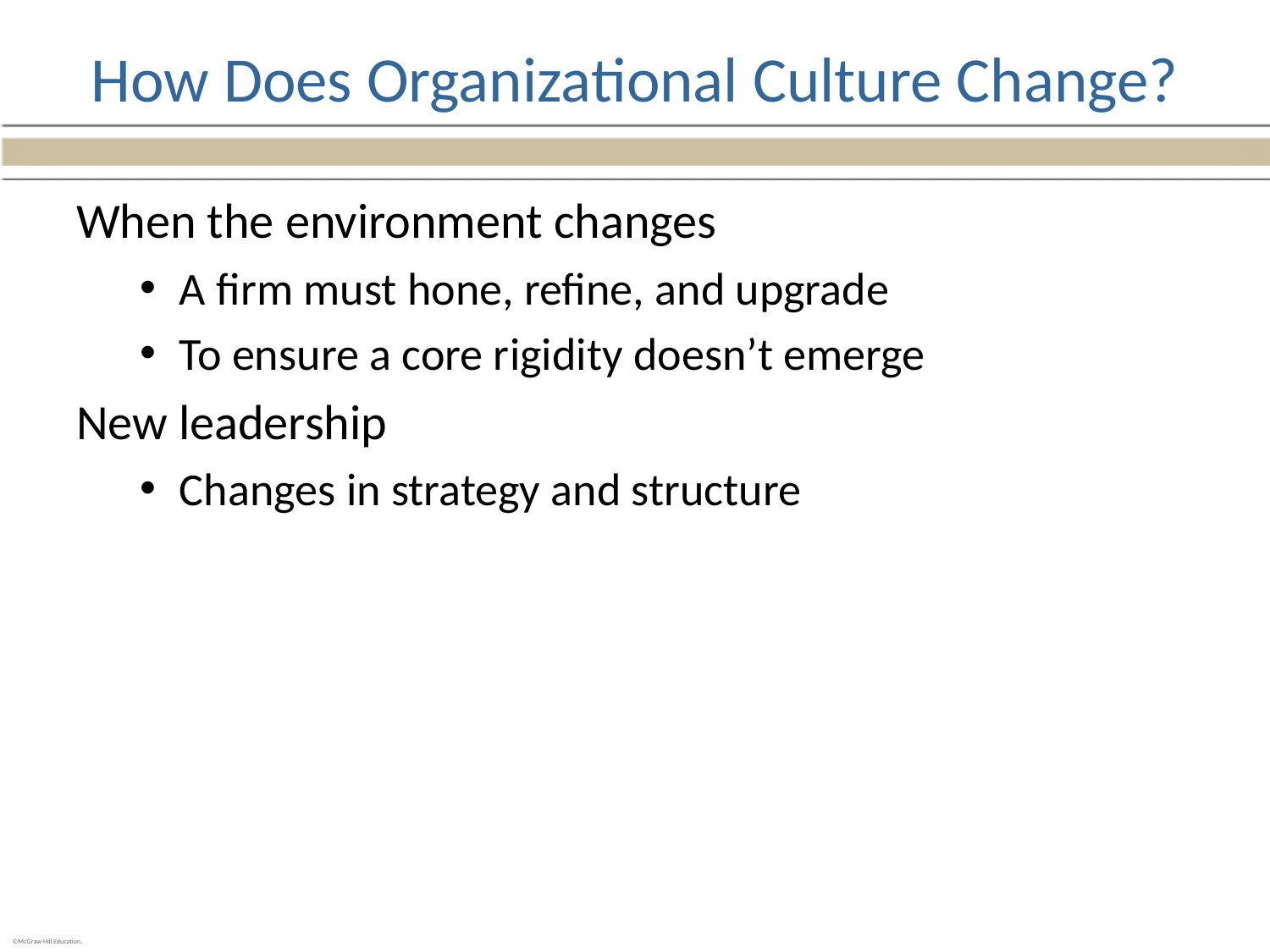

# How Does Organizational Culture Change?
When the environment changes
A firm must hone, refine, and upgrade
To ensure a core rigidity doesn’t emerge
New leadership
Changes in strategy and structure